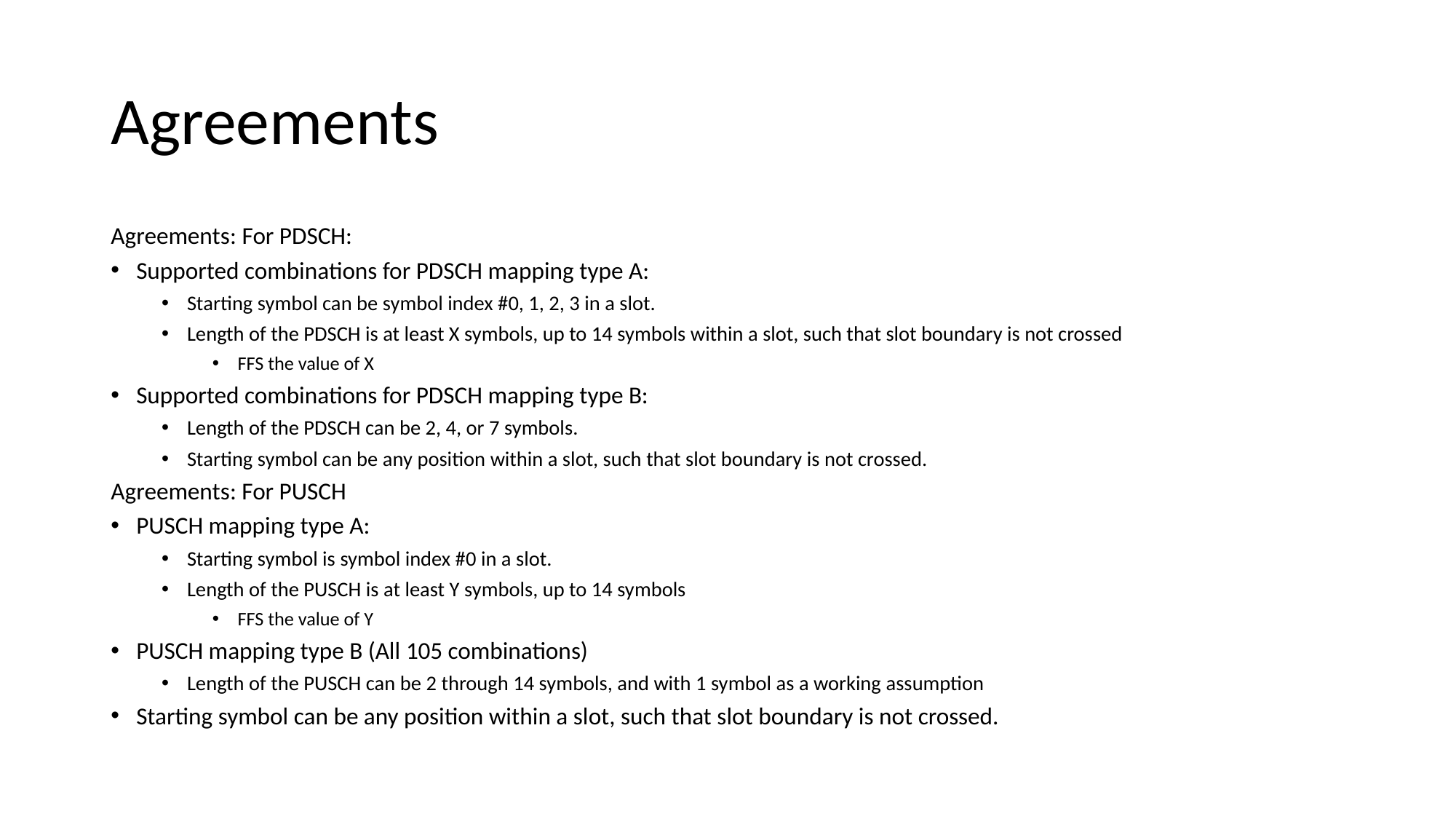

# Agreements
Agreements: For PDSCH:
Supported combinations for PDSCH mapping type A:
Starting symbol can be symbol index #0, 1, 2, 3 in a slot.
Length of the PDSCH is at least X symbols, up to 14 symbols within a slot, such that slot boundary is not crossed
FFS the value of X
Supported combinations for PDSCH mapping type B:
Length of the PDSCH can be 2, 4, or 7 symbols.
Starting symbol can be any position within a slot, such that slot boundary is not crossed.
Agreements: For PUSCH
PUSCH mapping type A:
Starting symbol is symbol index #0 in a slot.
Length of the PUSCH is at least Y symbols, up to 14 symbols
FFS the value of Y
PUSCH mapping type B (All 105 combinations)
Length of the PUSCH can be 2 through 14 symbols, and with 1 symbol as a working assumption
Starting symbol can be any position within a slot, such that slot boundary is not crossed.